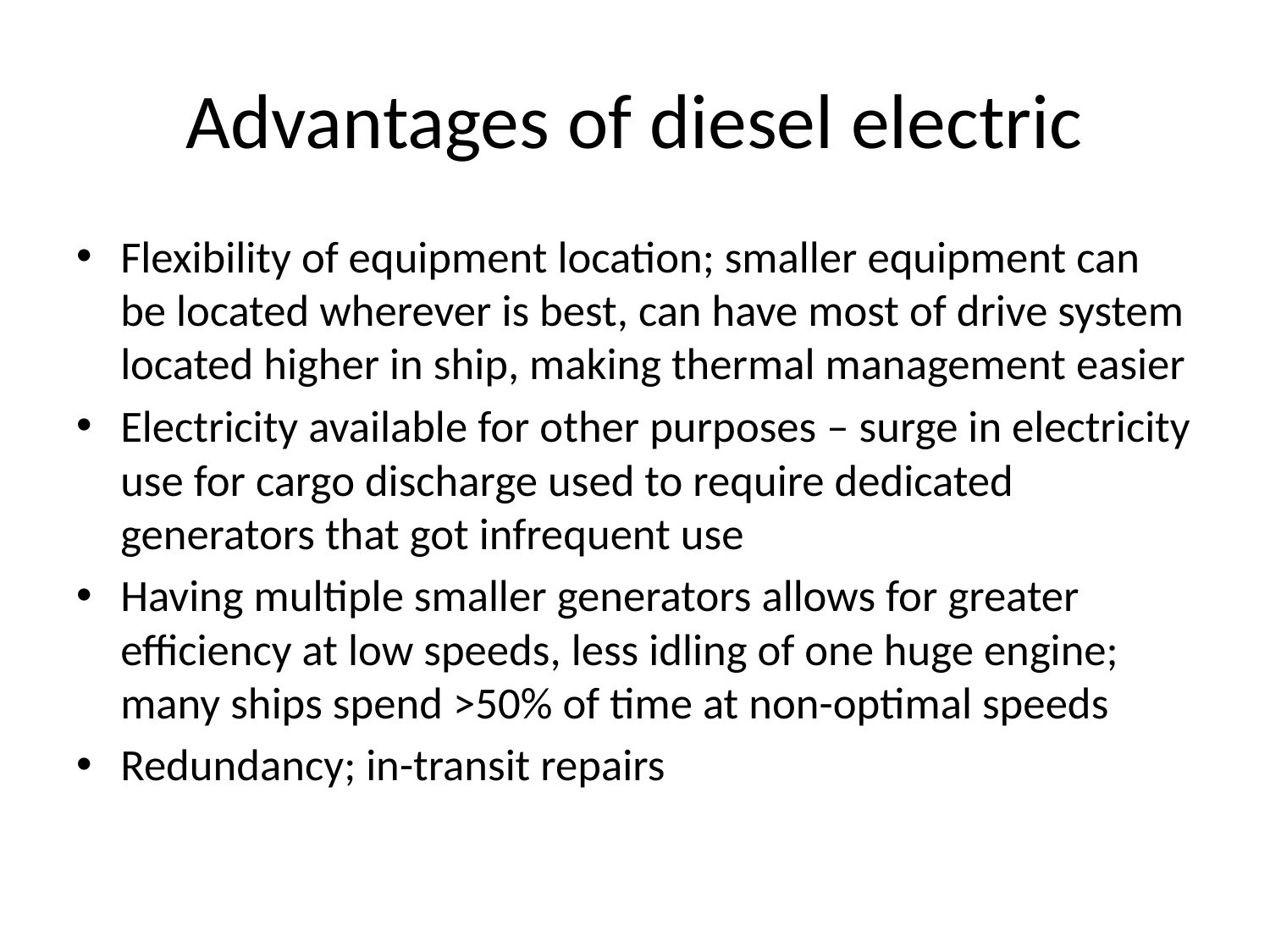

# Advantages of diesel electric
Flexibility of equipment location; smaller equipment can be located wherever is best, can have most of drive system located higher in ship, making thermal management easier
Electricity available for other purposes – surge in electricity use for cargo discharge used to require dedicated generators that got infrequent use
Having multiple smaller generators allows for greater efficiency at low speeds, less idling of one huge engine; many ships spend >50% of time at non-optimal speeds
Redundancy; in-transit repairs